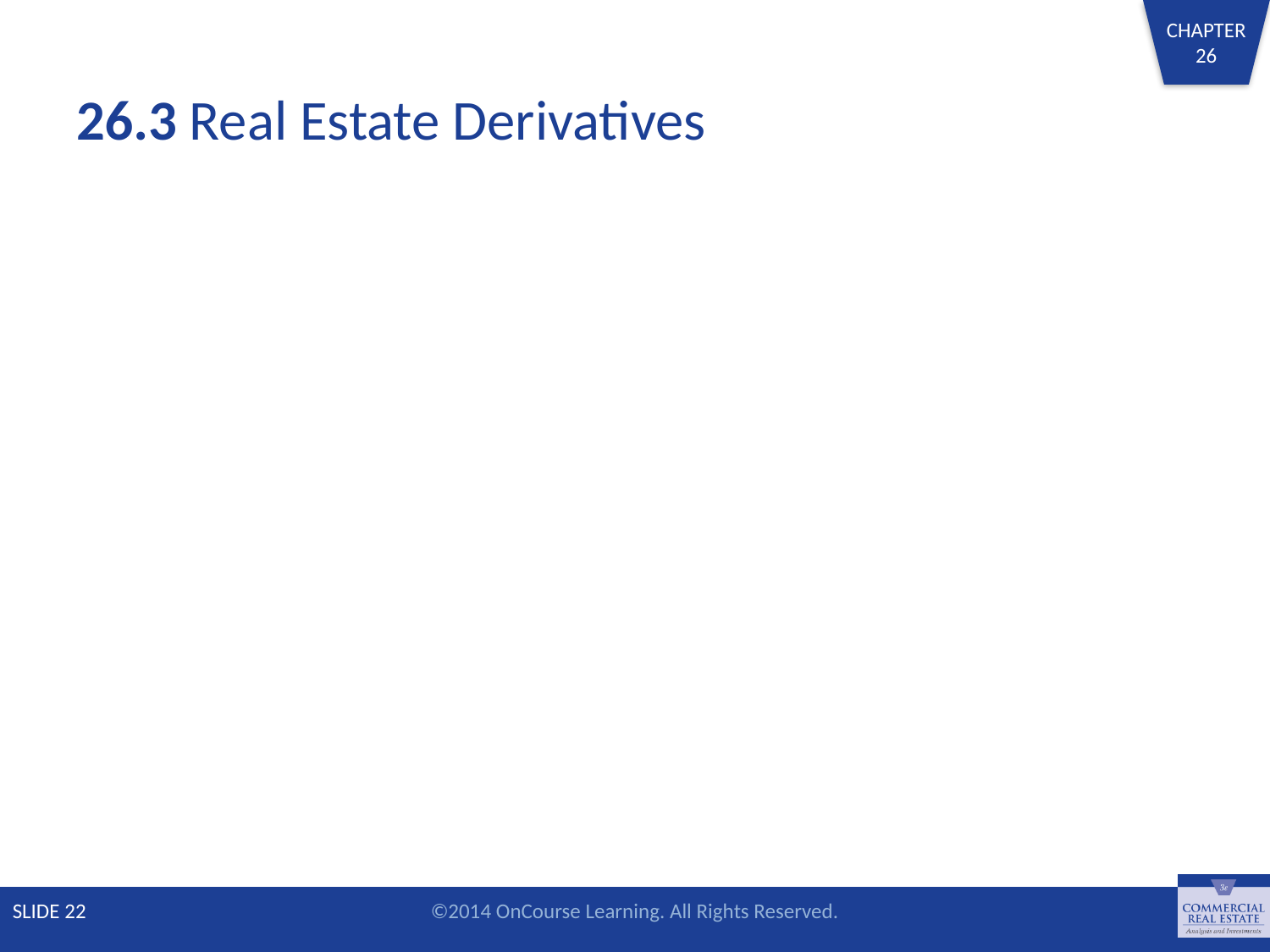

# 26.3 Real Estate Derivatives

SLIDE 22